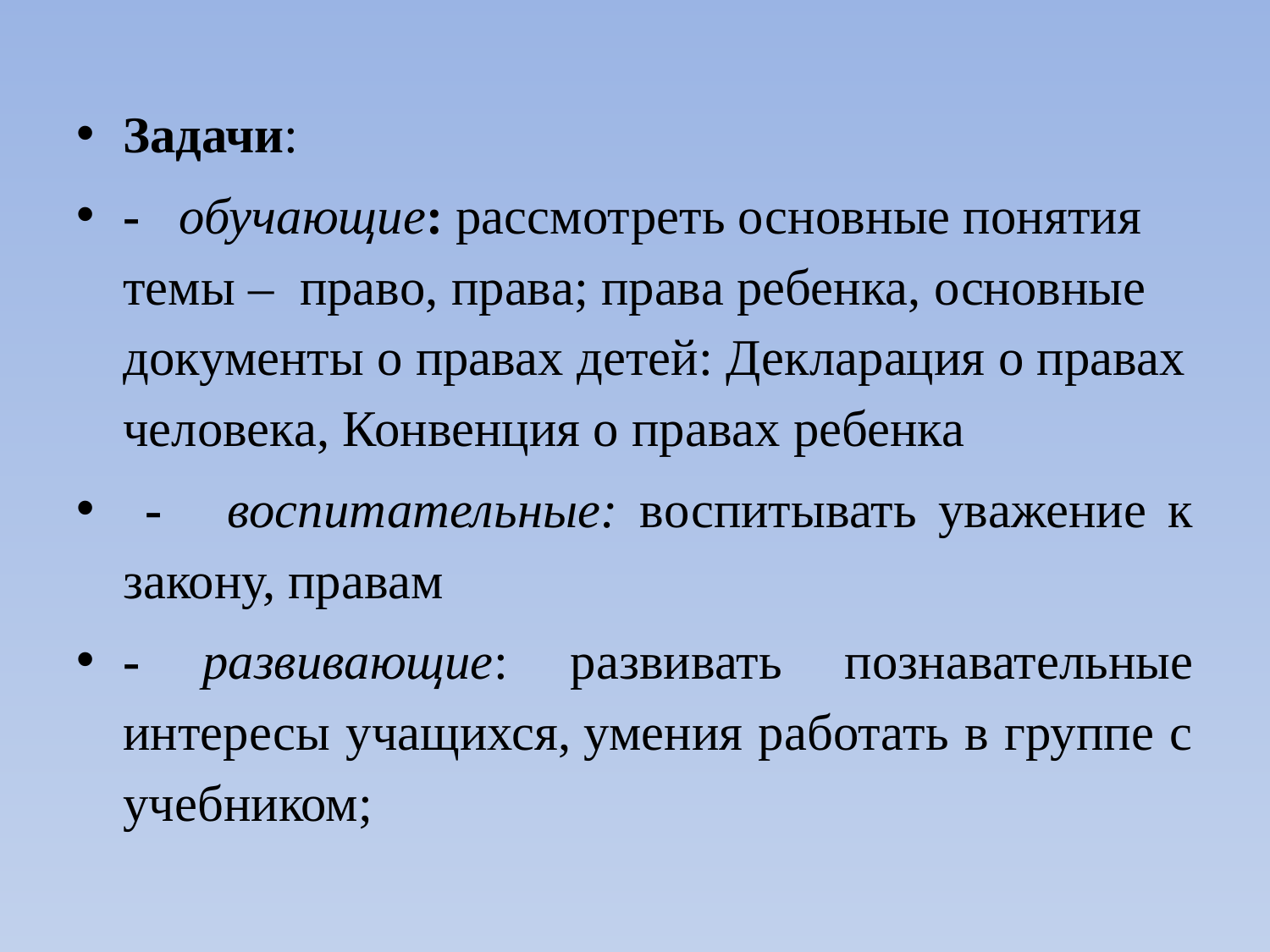

Задачи:
-   обучающие: рассмотреть основные понятия темы –  право, права; права ребенка, основные документы о правах детей: Декларация о правах человека, Конвенция о правах ребенка
 -   воспитательные: воспитывать уважение к закону, правам
- развивающие: развивать познавательные интересы учащихся, умения работать в группе с учебником;